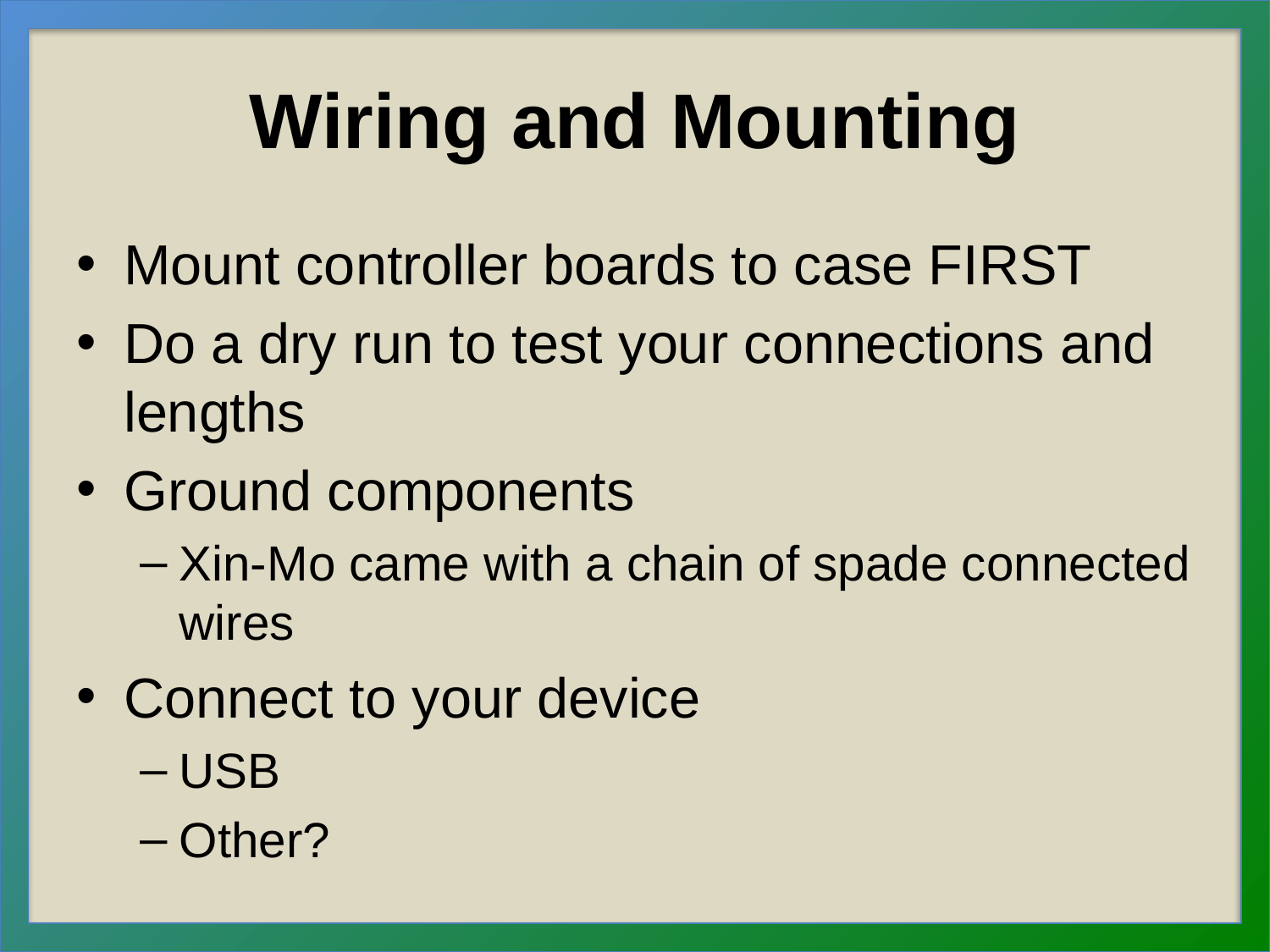

# Wiring and Mounting
Mount controller boards to case FIRST
Do a dry run to test your connections and lengths
Ground components
Xin-Mo came with a chain of spade connected wires
Connect to your device
USB
Other?